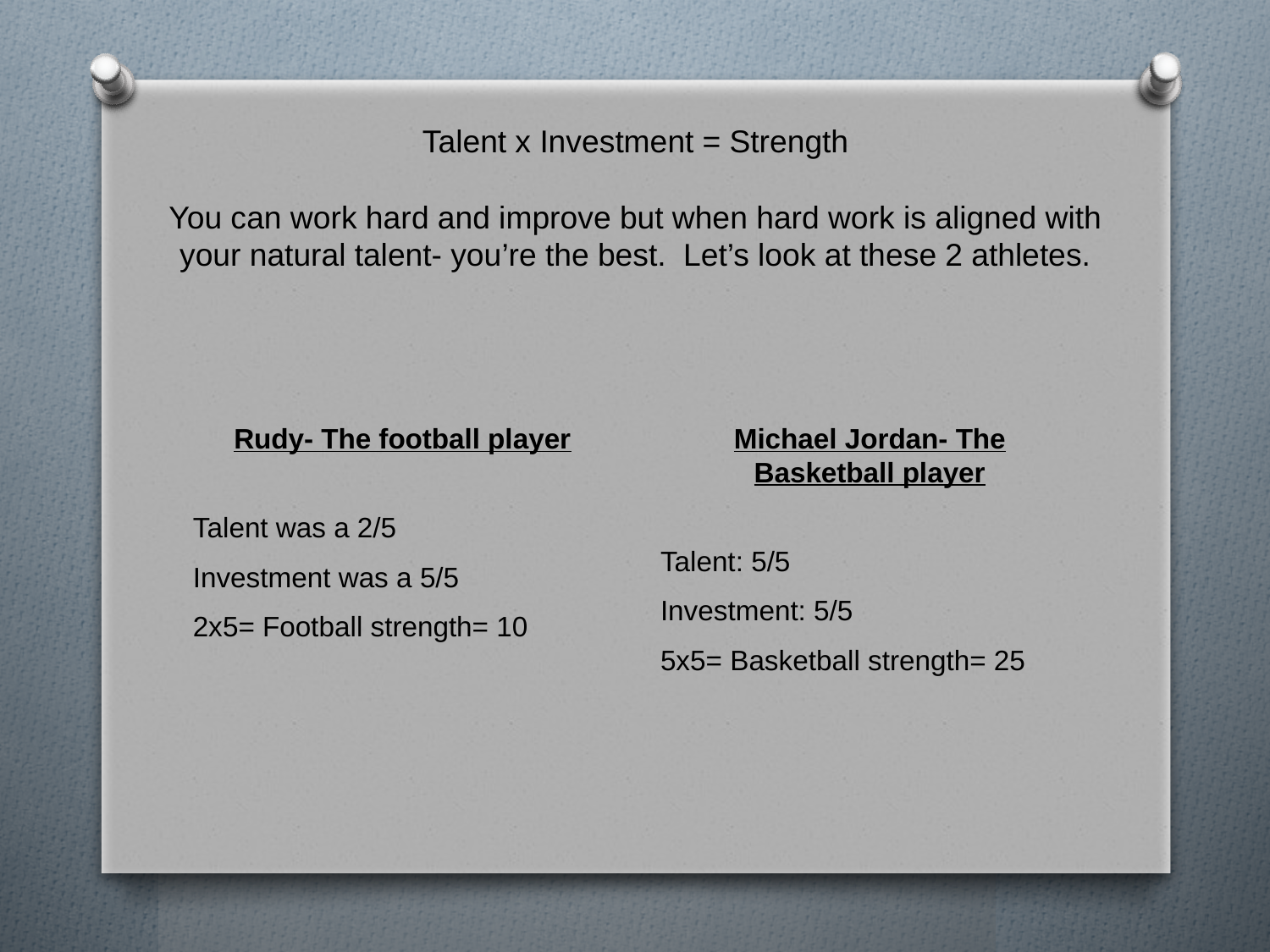

# Talent x Investment = Strength You can work hard and improve but when hard work is aligned with your natural talent- you’re the best.  Let’s look at these 2 athletes.
Rudy- The football player

Talent was a 2/5
Investment was a 5/5
2x5= Football strength= 10

Michael Jordan- The Basketball player

Talent: 5/5
Investment: 5/5
5x5= Basketball strength= 25